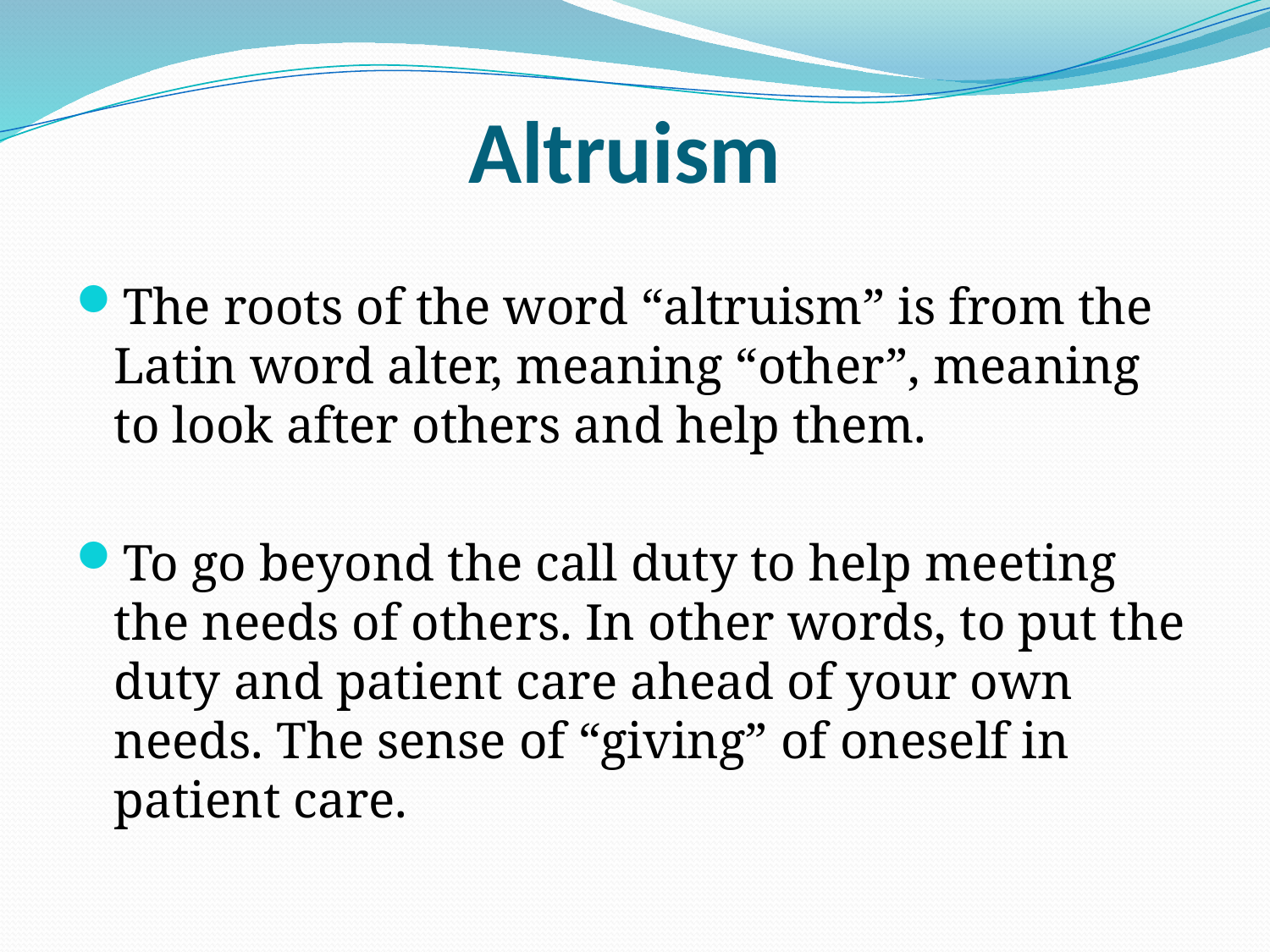

# Altruism
The roots of the word “altruism” is from the Latin word alter, meaning “other”, meaning to look after others and help them.

To go beyond the call duty to help meeting the needs of others. In other words, to put the duty and patient care ahead of your own needs. The sense of “giving” of oneself in patient care.